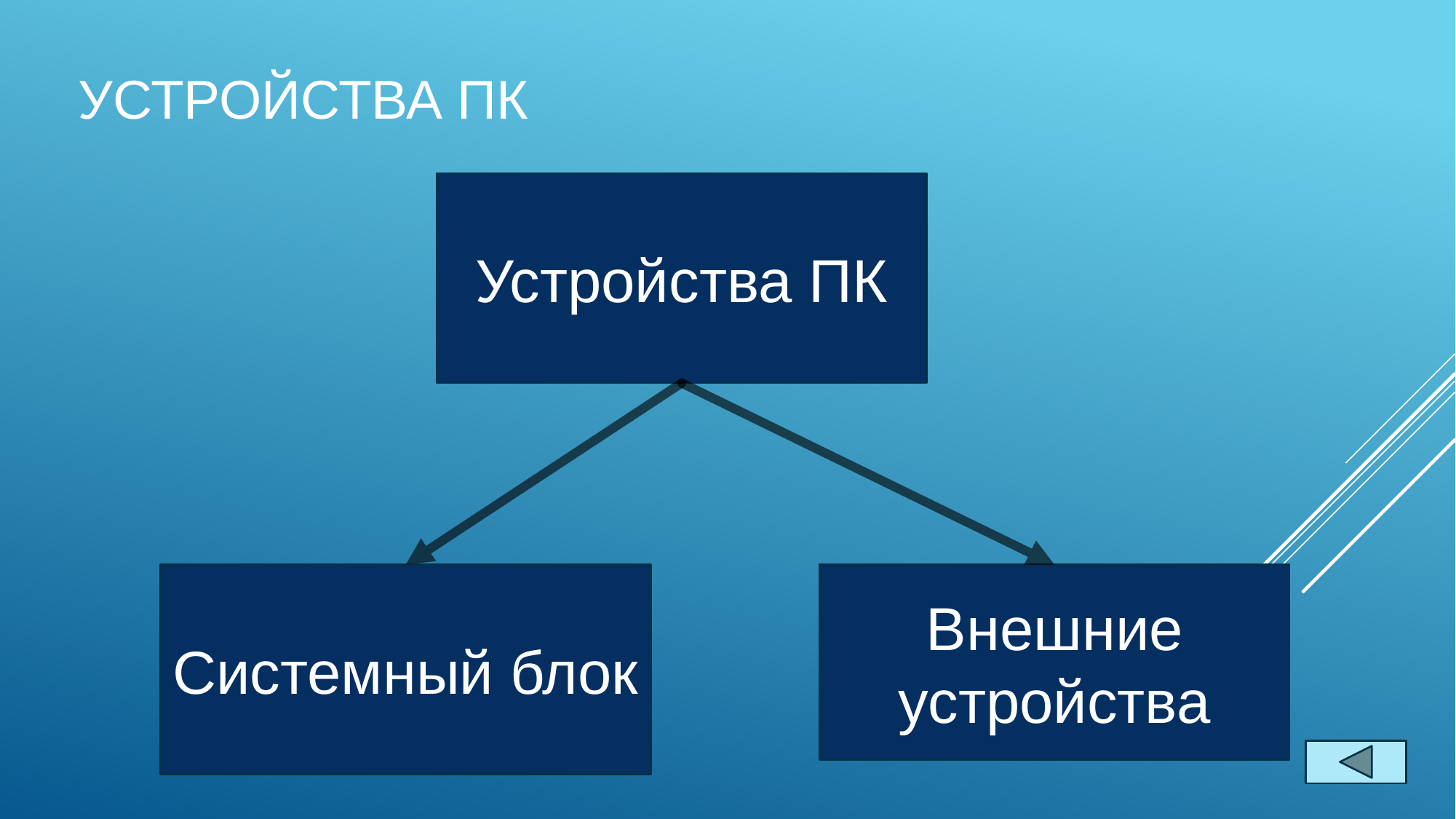

# Устройства пк
Устройства ПК
Системный блок
Внешние устройства